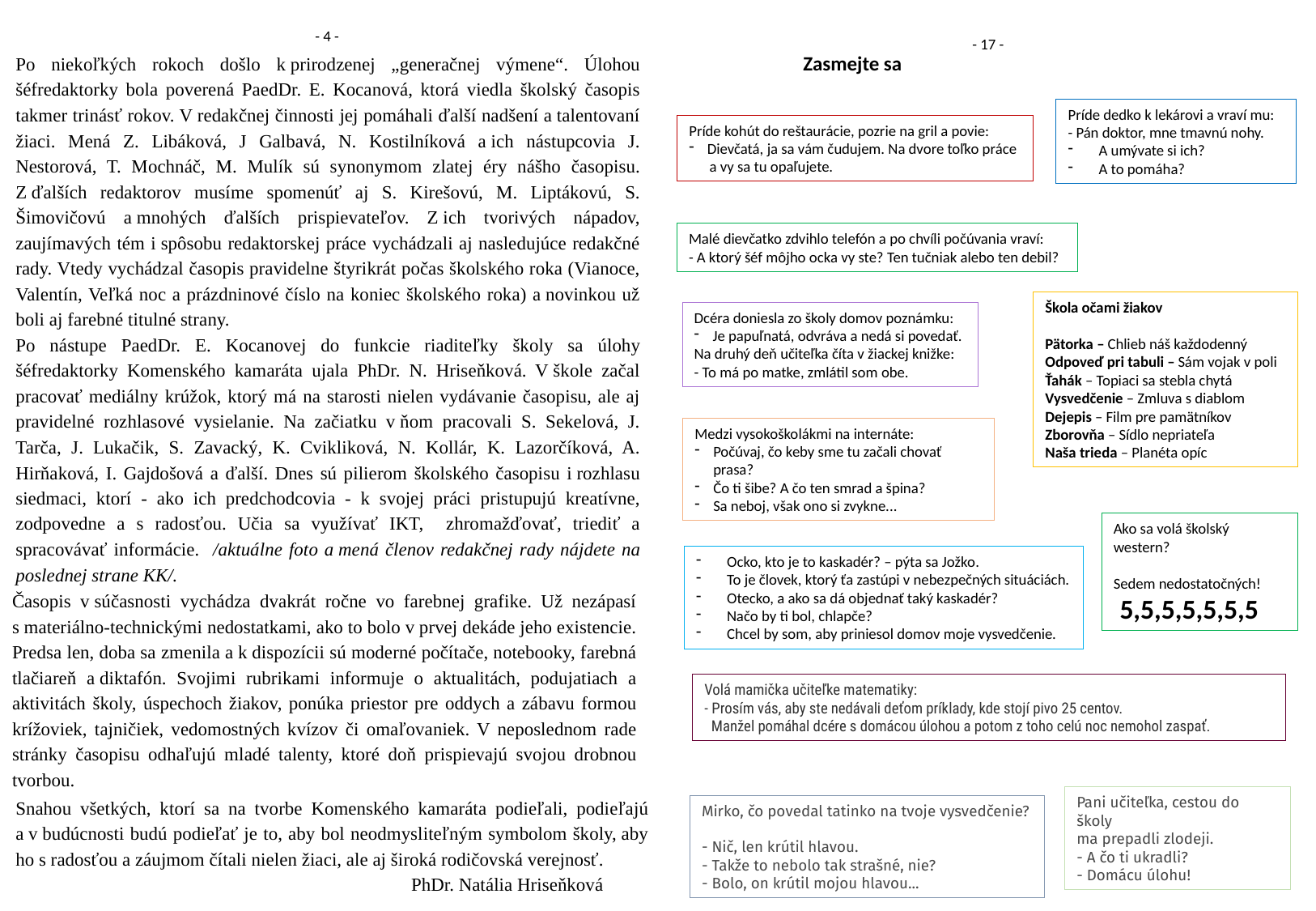

- 4 -
- 17 -
Po niekoľkých rokoch došlo k prirodzenej „generačnej výmene“. Úlohou šéfredaktorky bola poverená PaedDr. E. Kocanová, ktorá viedla školský časopis takmer trinásť rokov. V redakčnej činnosti jej pomáhali ďalší nadšení a talentovaní žiaci. Mená Z. Libáková, J Galbavá, N. Kostilníková a ich nástupcovia J. Nestorová, T. Mochnáč, M. Mulík sú synonymom zlatej éry nášho časopisu. Z ďalších redaktorov musíme spomenúť aj S. Kirešovú, M. Liptákovú, S. Šimovičovú a mnohých ďalších prispievateľov. Z ich tvorivých nápadov, zaujímavých tém i spôsobu redaktorskej práce vychádzali aj nasledujúce redakčné rady. Vtedy vychádzal časopis pravidelne štyrikrát počas školského roka (Vianoce, Valentín, Veľká noc a prázdninové číslo na koniec školského roka) a novinkou už boli aj farebné titulné strany.
Po nástupe PaedDr. E. Kocanovej do funkcie riaditeľky školy sa úlohy šéfredaktorky Komenského kamaráta ujala PhDr. N. Hriseňková. V škole začal pracovať mediálny krúžok, ktorý má na starosti nielen vydávanie časopisu, ale aj pravidelné rozhlasové vysielanie. Na začiatku v ňom pracovali S. Sekelová, J. Tarča, J. Lukačik, S. Zavacký, K. Cvikliková, N. Kollár, K. Lazorčíková, A. Hirňaková, I. Gajdošová a ďalší. Dnes sú pilierom školského časopisu i rozhlasu siedmaci, ktorí - ako ich predchodcovia - k svojej práci pristupujú kreatívne, zodpovedne a s radosťou. Učia sa využívať IKT,  zhromažďovať, triediť a spracovávať informácie.  /aktuálne foto a mená členov redakčnej rady nájdete na poslednej strane KK/.
Zasmejte sa
Príde dedko k lekárovi a vraví mu:
- Pán doktor, mne tmavnú nohy.
A umývate si ich?
A to pomáha?
Príde kohút do reštaurácie, pozrie na gril a povie:
Dievčatá, ja sa vám čudujem. Na dvore toľko práce
      a vy sa tu opaľujete.
Malé dievčatko zdvihlo telefón a po chvíli počúvania vraví:
- A ktorý šéf môjho ocka vy ste? Ten tučniak alebo ten debil?
Škola očami žiakov

Pätorka – Chlieb náš každodenný
Odpoveď pri tabuli – Sám vojak v poli
Ťahák – Topiaci sa stebla chytá
Vysvedčenie – Zmluva s diablom
Dejepis – Film pre pamätníkov
Zborovňa – Sídlo nepriateľa
Naša trieda – Planéta opíc
Dcéra doniesla zo školy domov poznámku:
Je papuľnatá, odvráva a nedá si povedať.
Na druhý deň učiteľka číta v žiackej knižke:
- To má po matke, zmlátil som obe.
Medzi vysokoškolákmi na internáte:
Počúvaj, čo keby sme tu začali chovať prasa?
Čo ti šibe? A čo ten smrad a špina?
Sa neboj, však ono si zvykne...
Ako sa volá školský western?

Sedem nedostatočných!
 5,5,5,5,5,5,5
Ocko, kto je to kaskadér? – pýta sa Jožko.
To je človek, ktorý ťa zastúpi v nebezpečných situáciách.
Otecko, a ako sa dá objednať taký kaskadér?
Načo by ti bol, chlapče?
Chcel by som, aby priniesol domov moje vysvedčenie.
Časopis v súčasnosti vychádza dvakrát ročne vo farebnej grafike. Už nezápasí s materiálno-technickými nedostatkami, ako to bolo v prvej dekáde jeho existencie. Predsa len, doba sa zmenila a k dispozícii sú moderné počítače, notebooky, farebná tlačiareň a diktafón. Svojimi rubrikami informuje o aktualitách, podujatiach a aktivitách školy, úspechoch žiakov, ponúka priestor pre oddych a zábavu formou krížoviek, tajničiek, vedomostných kvízov či omaľovaniek. V neposlednom rade stránky časopisu odhaľujú mladé talenty, ktoré doň prispievajú svojou drobnou tvorbou.
Volá mamička učiteľke matematiky:
- Prosím vás, aby ste nedávali deťom príklady, kde stojí pivo 25 centov.
  Manžel pomáhal dcére s domácou úlohou a potom z toho celú noc nemohol zaspať.
Snahou všetkých, ktorí sa na tvorbe Komenského kamaráta podieľali, podieľajú a v budúcnosti budú podieľať je to, aby bol neodmysliteľným symbolom školy, aby ho s radosťou a záujmom čítali nielen žiaci, ale aj široká rodičovská verejnosť.
                                                                                     PhDr. Natália Hriseňková
Pani učiteľka, cestou do školy
ma prepadli zlodeji.
- A čo ti ukradli?
- Domácu úlohu!
Mirko, čo povedal tatinko na tvoje vysvedčenie?
- Nič, len krútil hlavou.
- Takže to nebolo tak strašné, nie?
- Bolo, on krútil mojou hlavou...